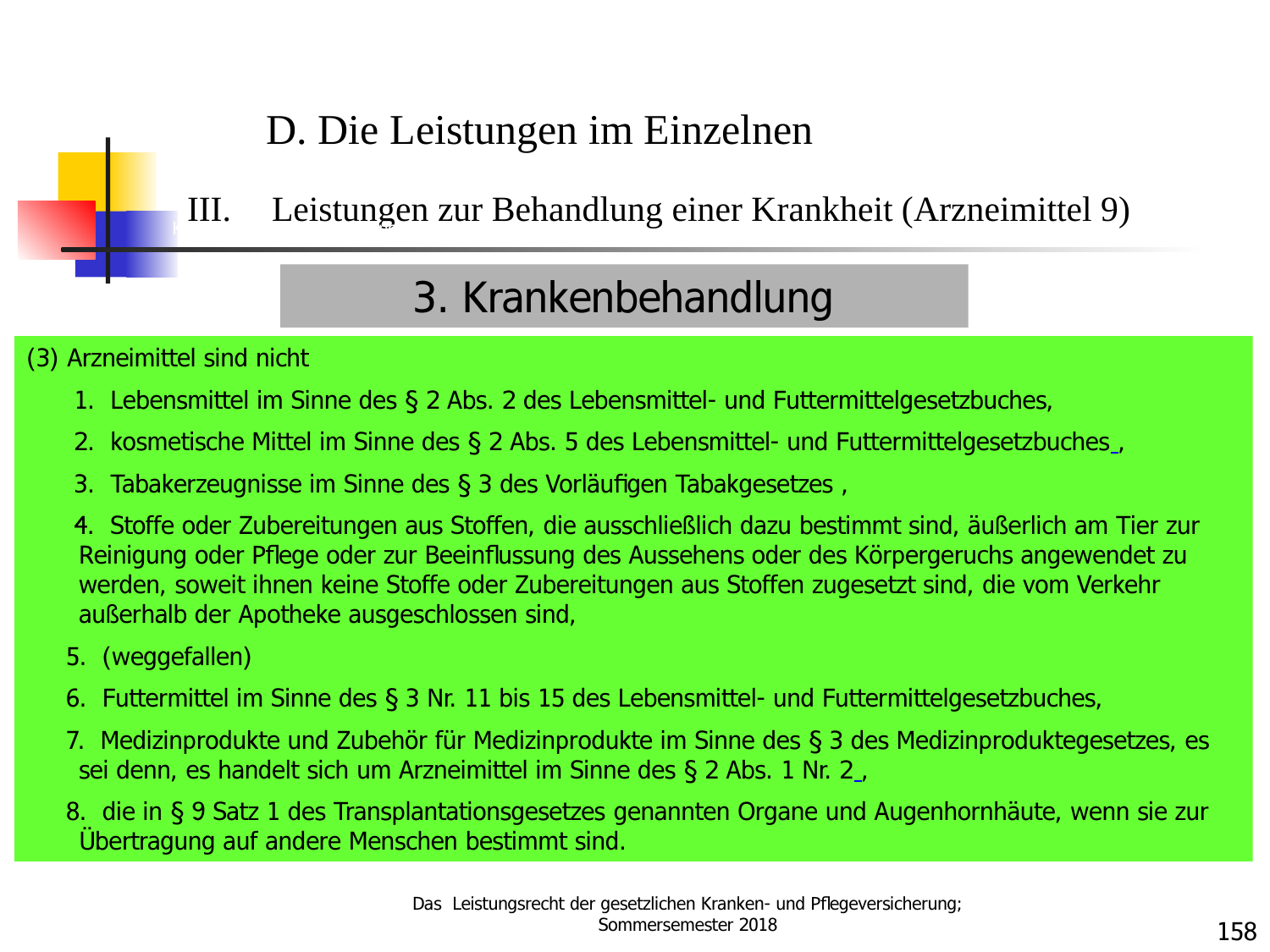

Krankenbehandlung 9 (Arzneimittel)
D. Die Leistungen im Einzelnen

Leistungen zur Behandlung einer Krankheit (Arzneimittel 9)
3. Krankenbehandlung
(3) Arzneimittel sind nicht
      1.  Lebensmittel im Sinne des § 2 Abs. 2 des Lebensmittel- und Futtermittelgesetzbuches,
      2.  kosmetische Mittel im Sinne des § 2 Abs. 5 des Lebensmittel- und Futtermittelgesetzbuches ,
      3.  Tabakerzeugnisse im Sinne des § 3 des Vorläufigen Tabakgesetzes ,
      4.  Stoffe oder Zubereitungen aus Stoffen, die ausschließlich dazu bestimmt sind, äußerlich am Tier zur Reinigung oder Pflege oder zur Beeinflussung des Aussehens oder des Körpergeruchs angewendet zu werden, soweit ihnen keine Stoffe oder Zubereitungen aus Stoffen zugesetzt sind, die vom Verkehr außerhalb der Apotheke ausgeschlossen sind,
     5.  (weggefallen)
     6.  Futtermittel im Sinne des § 3 Nr. 11 bis 15 des Lebensmittel- und Futtermittelgesetzbuches,
     7.  Medizinprodukte und Zubehör für Medizinprodukte im Sinne des § 3 des Medizinproduktegesetzes, es sei denn, es handelt sich um Arzneimittel im Sinne des § 2 Abs. 1 Nr. 2 ,
     8.  die in § 9 Satz 1 des Transplantationsgesetzes genannten Organe und Augenhornhäute, wenn sie zur Übertragung auf andere Menschen bestimmt sind.
Krankheit
Das  Leistungsrecht der gesetzlichen Kranken- und Pflegeversicherung; Sommersemester 2018
158